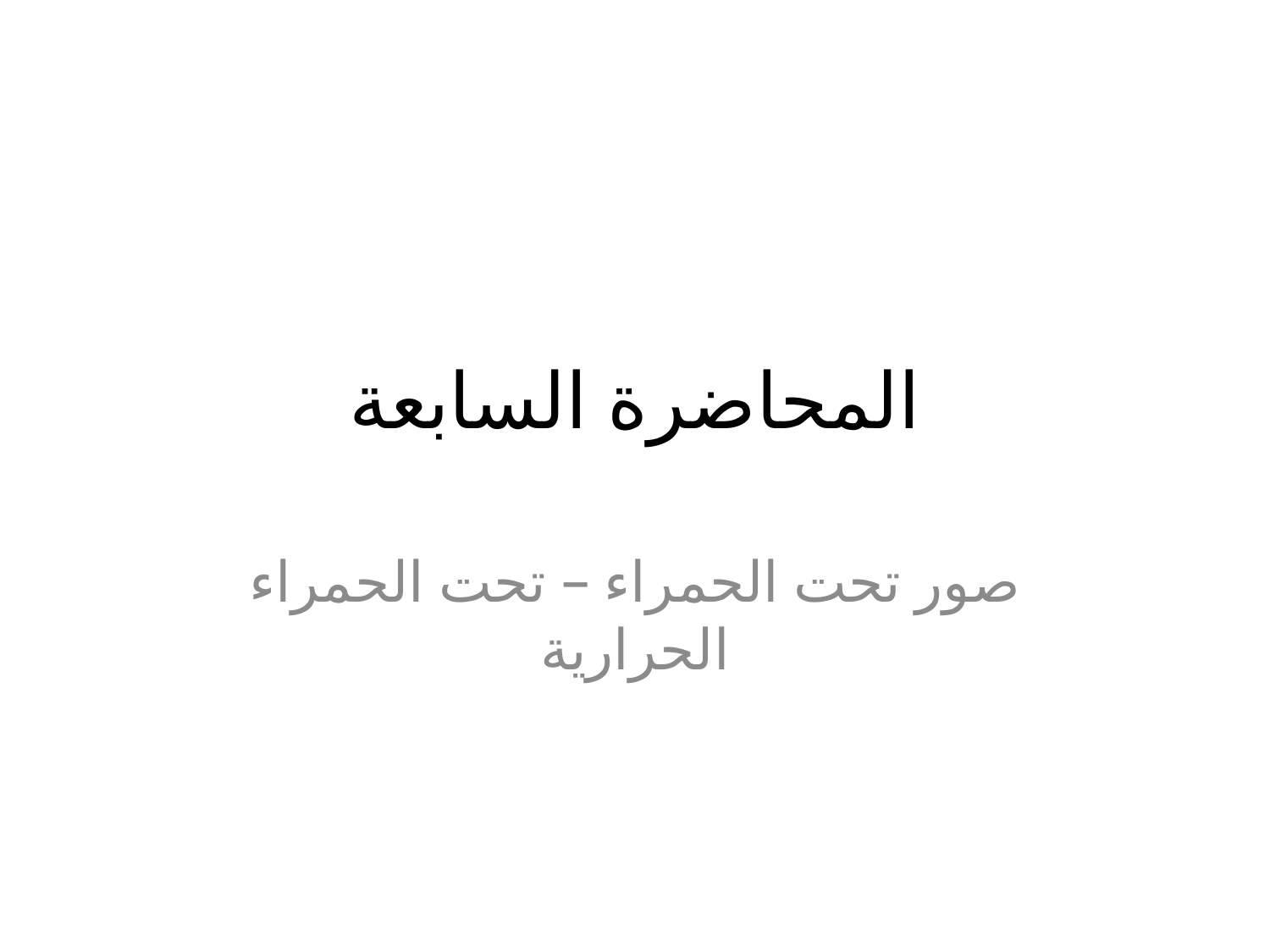

# المحاضرة السابعة
صور تحت الحمراء – تحت الحمراء الحرارية